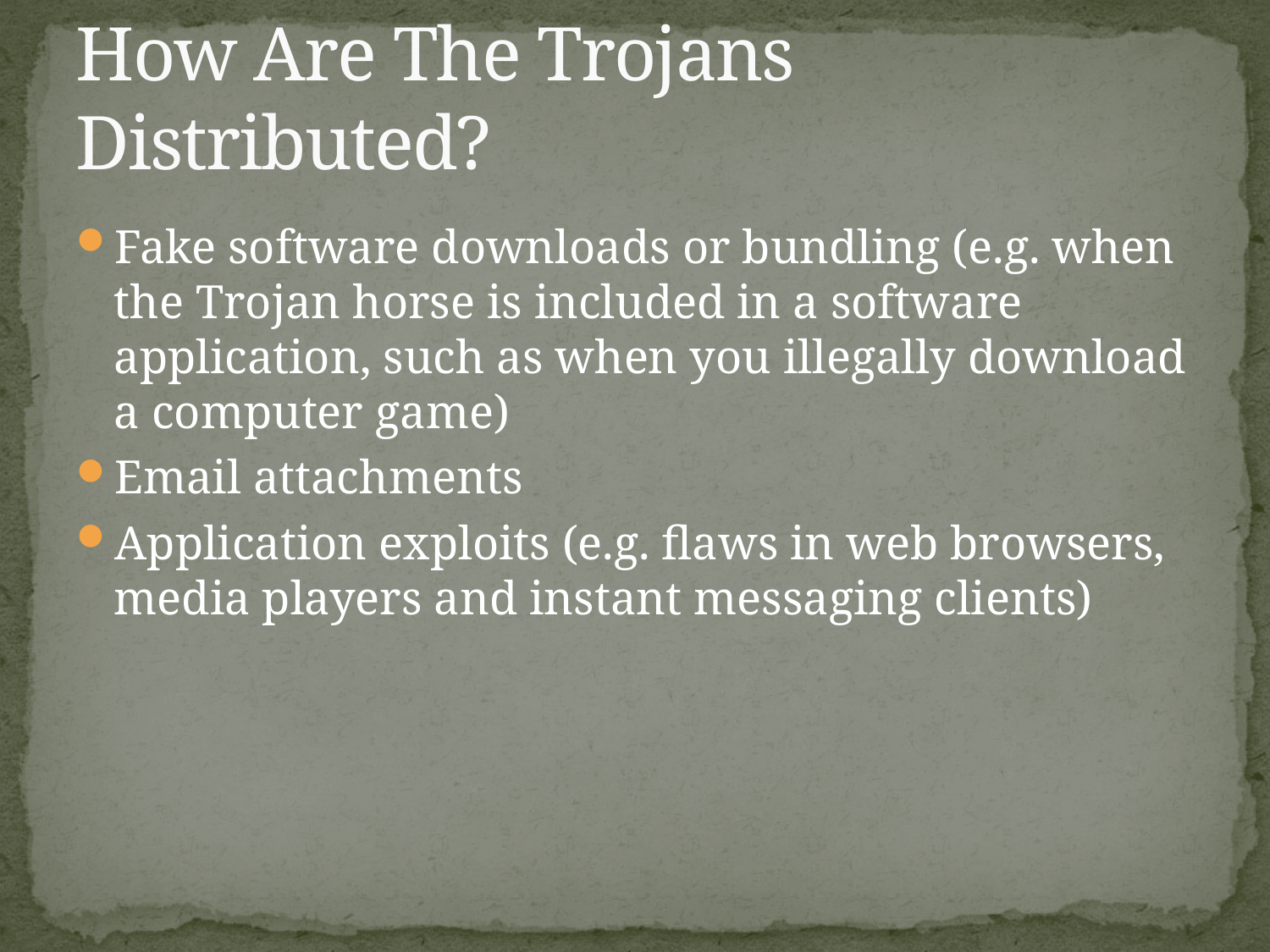

# How Are The Trojans Distributed?
Fake software downloads or bundling (e.g. when the Trojan horse is included in a software application, such as when you illegally download a computer game)
Email attachments
Application exploits (e.g. flaws in web browsers, media players and instant messaging clients)